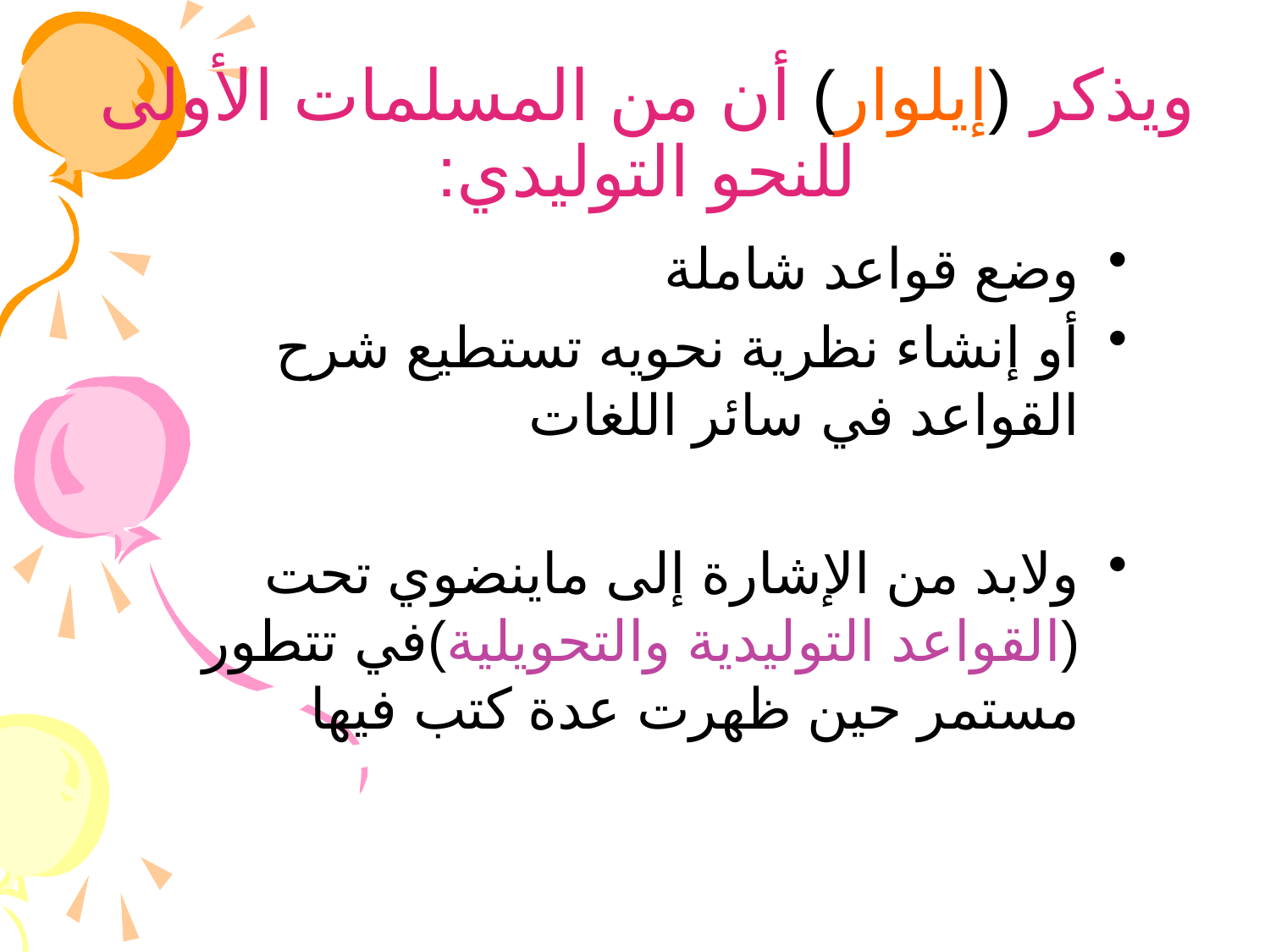

# ويذكر (إيلوار) أن من المسلمات الأولى للنحو التوليدي:
وضع قواعد شاملة
أو إنشاء نظرية نحويه تستطيع شرح القواعد في سائر اللغات

ولابد من الإشارة إلى ماينضوي تحت (القواعد التوليدية والتحويلية)في تتطور مستمر حين ظهرت عدة كتب فيها